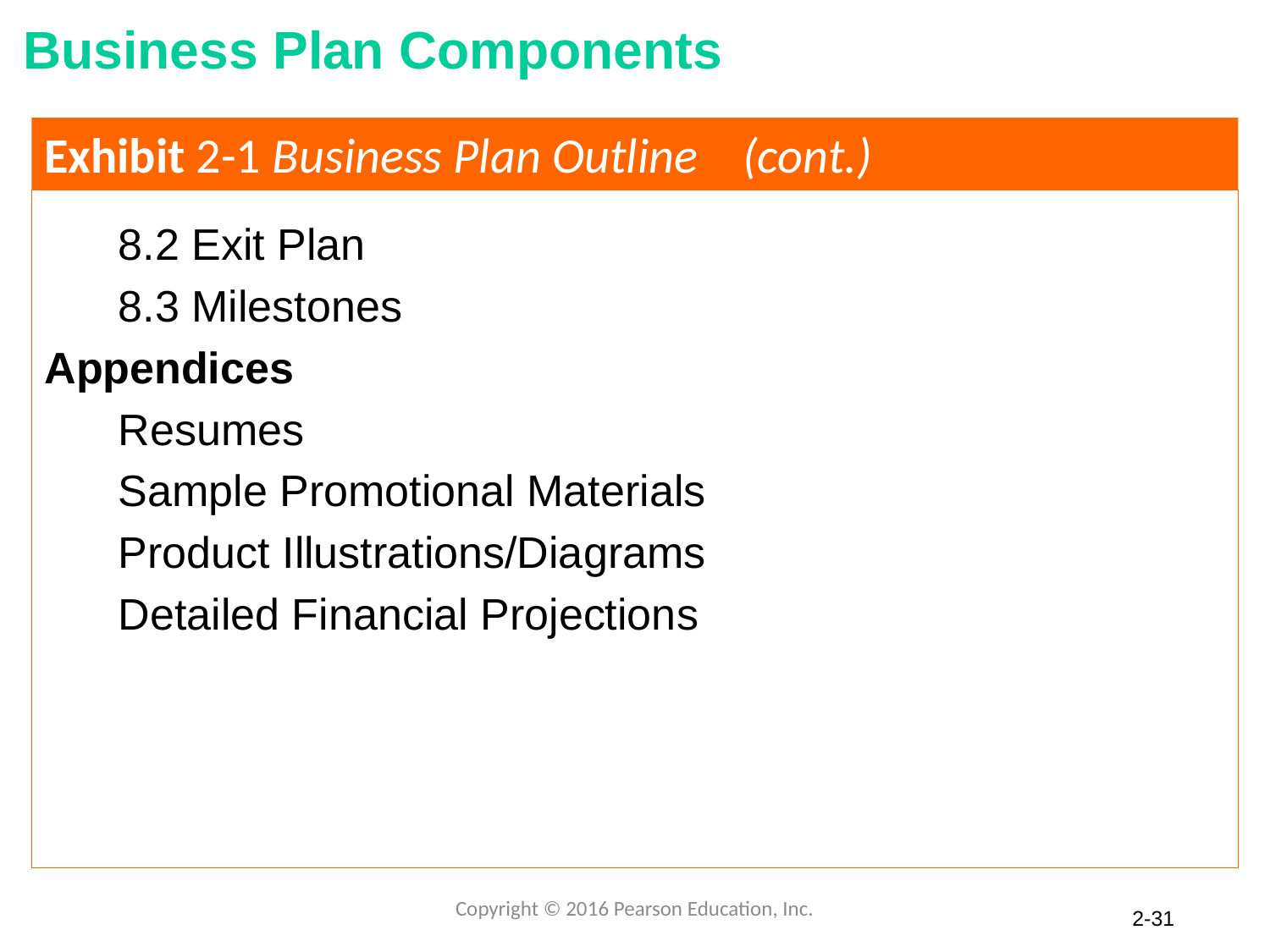

# Business Plan Components
Exhibit 2-1 Business Plan Outline    (cont.)

      8.2 Exit Plan
      8.3 Milestones
Appendices
      Resumes
      Sample Promotional Materials
      Product Illustrations/Diagrams
      Detailed Financial Projections
Copyright © 2016 Pearson Education, Inc.